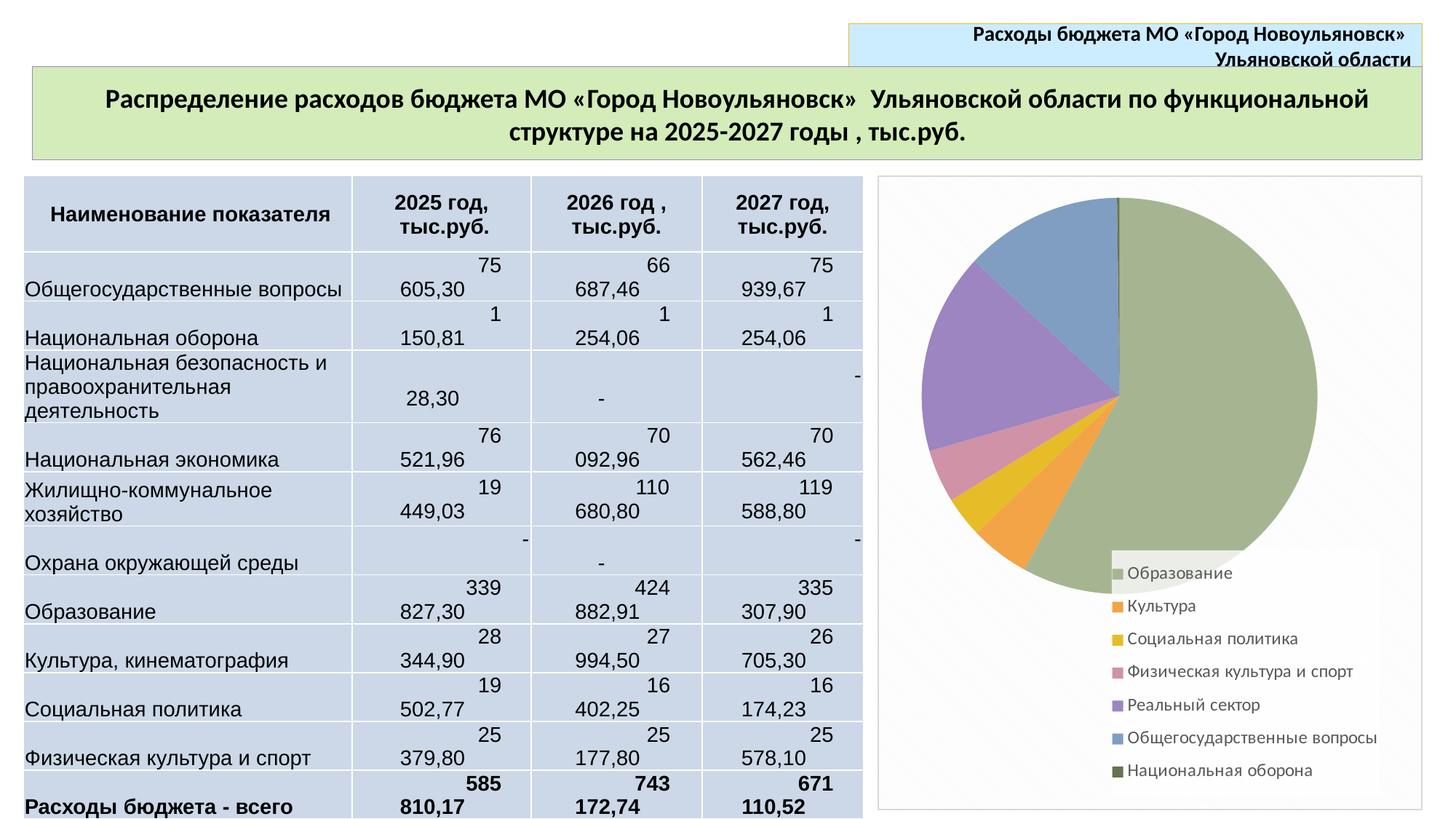

Расходы бюджета МО «Город Новоульяновск»
Ульяновской области
Распределение расходов бюджета МО «Город Новоульяновск»  Ульяновской области по функциональной структуре на 2025-2027 годы , тыс.руб.
| Наименование показателя | 2025 год, тыс.руб. | 2026 год , тыс.руб. | 2027 год, тыс.руб. |
| --- | --- | --- | --- |
| Общегосударственные вопросы | 75 605,30 | 66 687,46 | 75 939,67 |
| Национальная оборона | 1 150,81 | 1 254,06 | 1 254,06 |
| Национальная безопасность и правоохранительная деятельность | 28,30 | - | - |
| Национальная экономика | 76 521,96 | 70 092,96 | 70 562,46 |
| Жилищно-коммунальное хозяйство | 19 449,03 | 110 680,80 | 119 588,80 |
| Охрана окружающей среды | - | - | - |
| Образование | 339 827,30 | 424 882,91 | 335 307,90 |
| Культура, кинематография | 28 344,90 | 27 994,50 | 26 705,30 |
| Социальная политика | 19 502,77 | 16 402,25 | 16 174,23 |
| Физическая культура и спорт | 25 379,80 | 25 177,80 | 25 578,10 |
| Расходы бюджета - всего | 585 810,17 | 743 172,74 | 671 110,52 |

### Chart

| Category | Продажи |
|---|---|
| Образование  | 339.8 |
| Культура | 28.3 |
| Социальная политика | 19.5 |
| Физическая культура и спорт | 25.4 |
| Реальный сектор  | 96.0 |
| Общегосударственные вопросы | 75.6 |
| Национальная оборона | 1.2 |